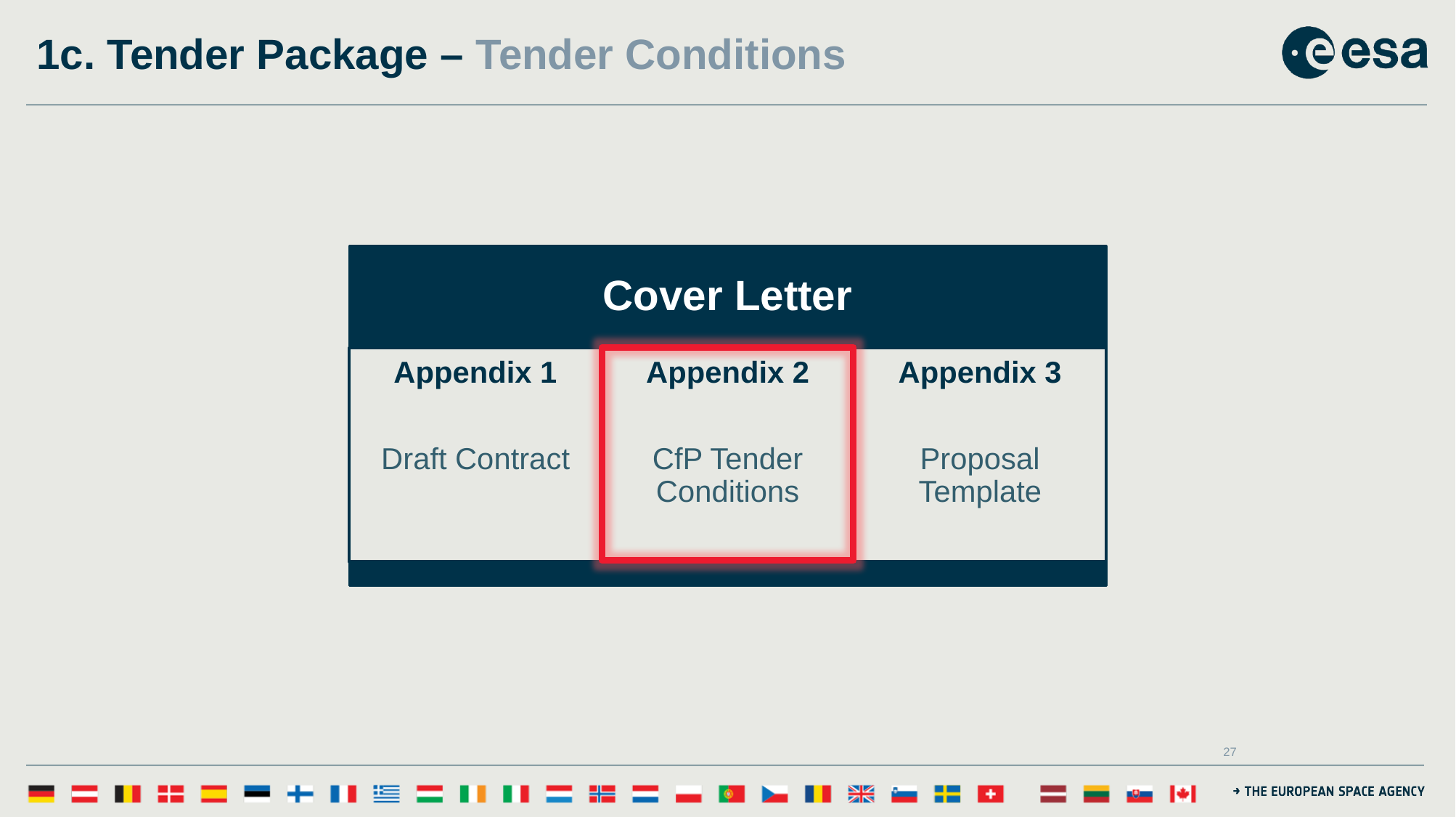

# 1c. Tender Package – Tender Conditions
Cover Letter
Appendix 1

Draft Contract
Appendix 2

CfP Tender Conditions
Appendix 3

Proposal Template